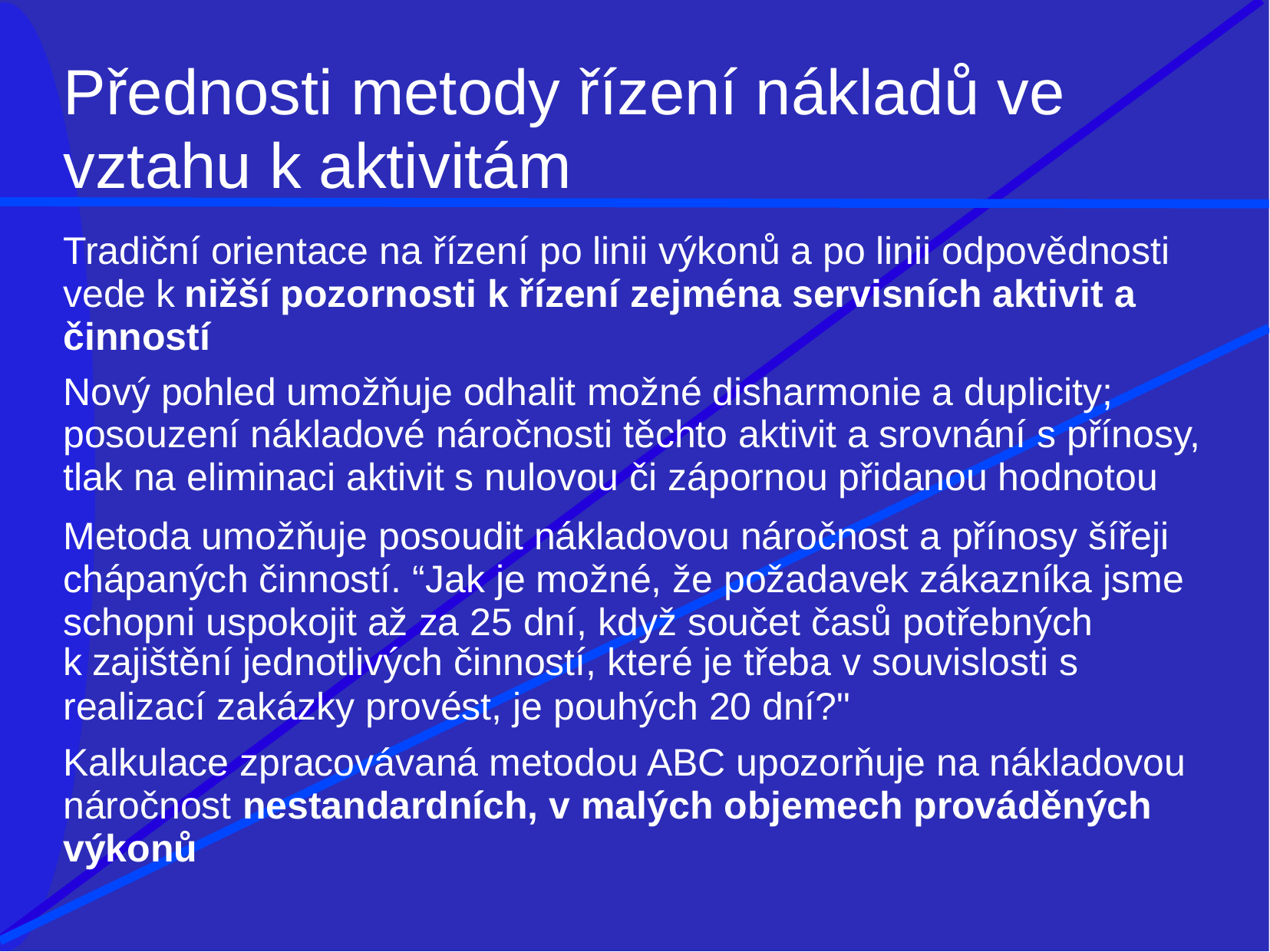

# Přednosti metody řízení nákladů ve
vztahu k aktivitám
Tradiční orientace na řízení po linii výkonů a po linii odpovědnosti vede k nižší pozornosti k řízení zejména servisních aktivit a činností
Nový pohled umožňuje odhalit možné disharmonie a duplicity; posouzení nákladové náročnosti těchto aktivit a srovnání s přínosy, tlak na eliminaci aktivit s nulovou či zápornou přidanou hodnotou
Metoda umožňuje posoudit nákladovou náročnost a přínosy šířeji chápaných činností. “Jak je možné, že požadavek zákazníka jsme schopni uspokojit až za 25 dní, když součet časů potřebných
k zajištění jednotlivých činností, které je třeba v souvislosti s
realizací zakázky provést, je pouhých 20 dní?"
Kalkulace zpracovávaná metodou ABC upozorňuje na nákladovou náročnost nestandardních, v malých objemech prováděných výkonů